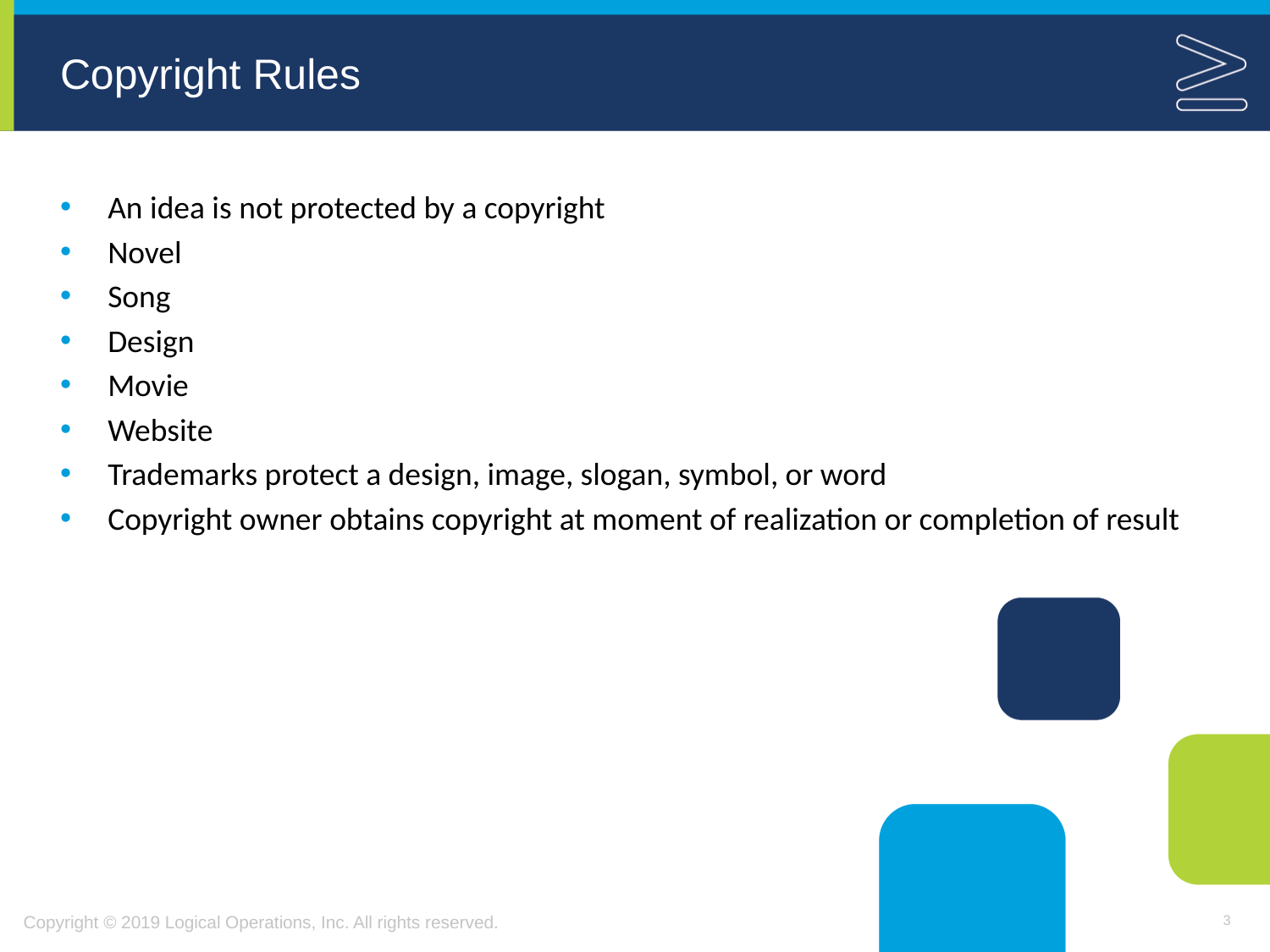

# Copyright Rules
An idea is not protected by a copyright
Novel
Song
Design
Movie
Website
Trademarks protect a design, image, slogan, symbol, or word
Copyright owner obtains copyright at moment of realization or completion of result

3